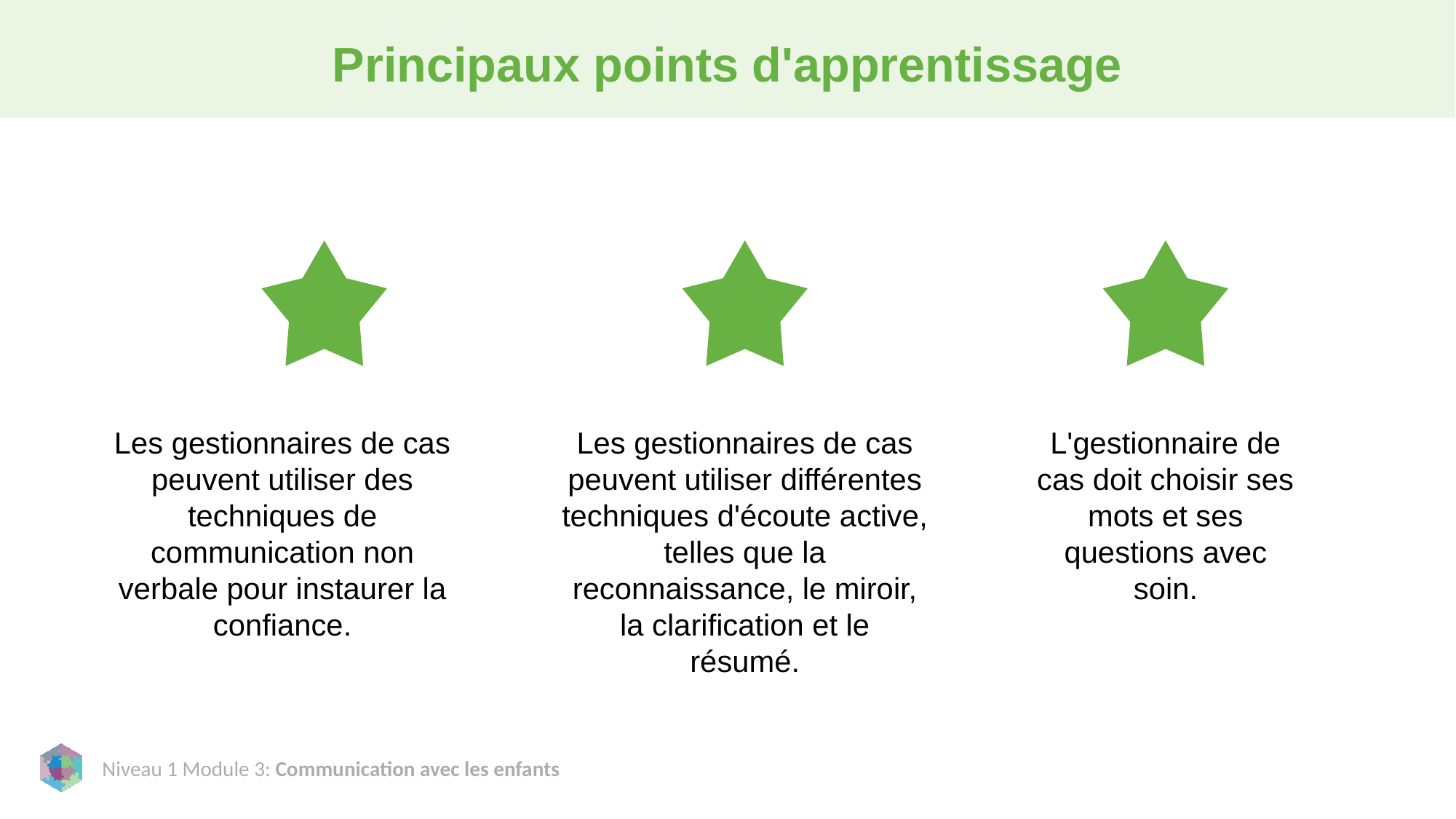

# Principaux points d'apprentissage

Les gestionnaires de cas peuvent utiliser des techniques de communication non verbale pour instaurer la confiance.
Les gestionnaires de cas peuvent utiliser différentes techniques d'écoute active, telles que la reconnaissance, le miroir, la clarification et le résumé.
L'gestionnaire de cas doit choisir ses mots et ses questions avec soin.